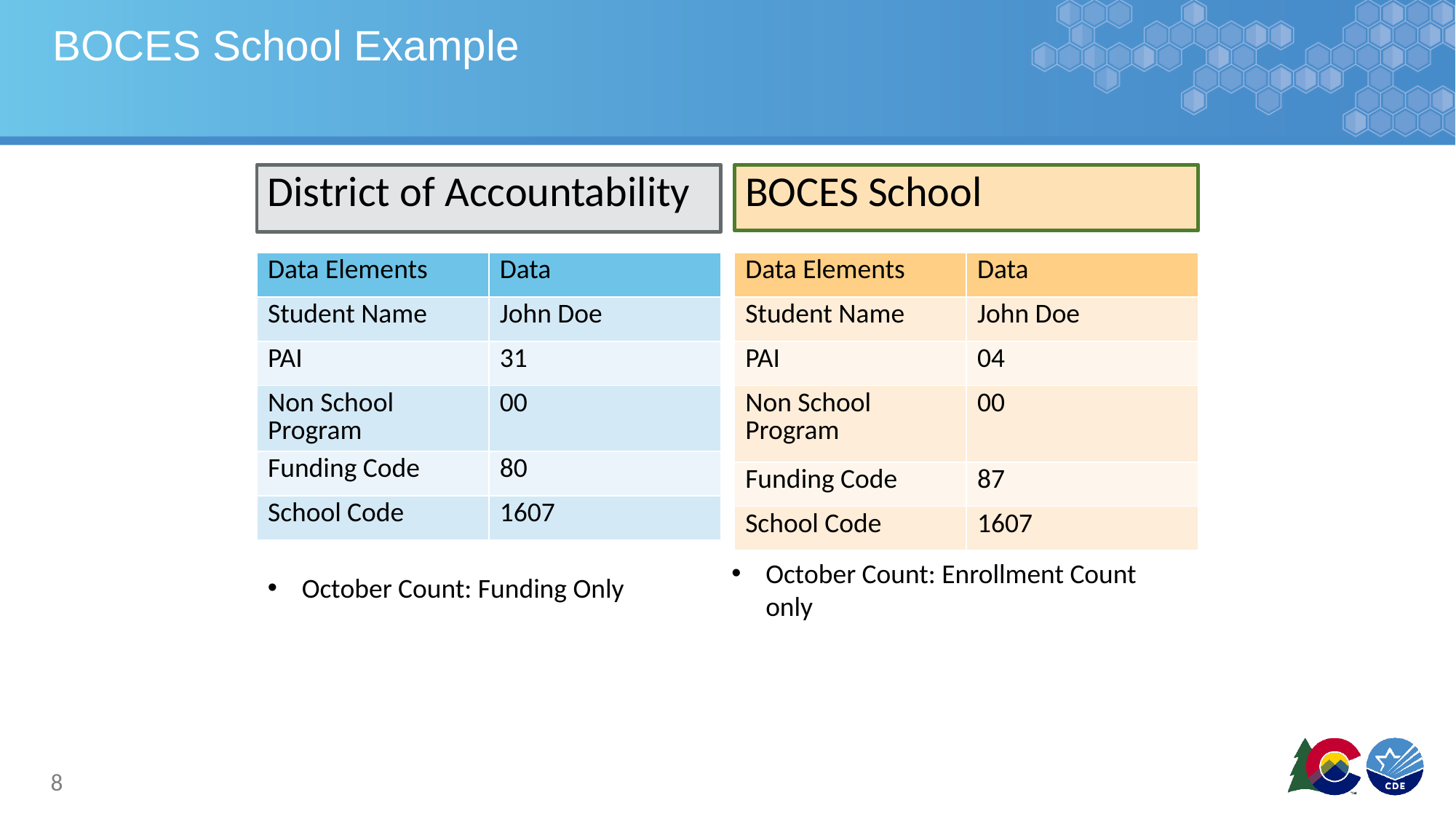

# BOCES School Example
BOCES School
District of Accountability
| Data Elements | Data |
| --- | --- |
| Student Name | John Doe |
| PAI | 31 |
| Non School Program | 00 |
| Funding Code | 80 |
| School Code | 1607 |
| Data Elements | Data |
| --- | --- |
| Student Name | John Doe |
| PAI | 04 |
| Non School Program | 00 |
| Funding Code | 87 |
| School Code | 1607 |
October Count: Enrollment Count only
October Count: Funding Only
8